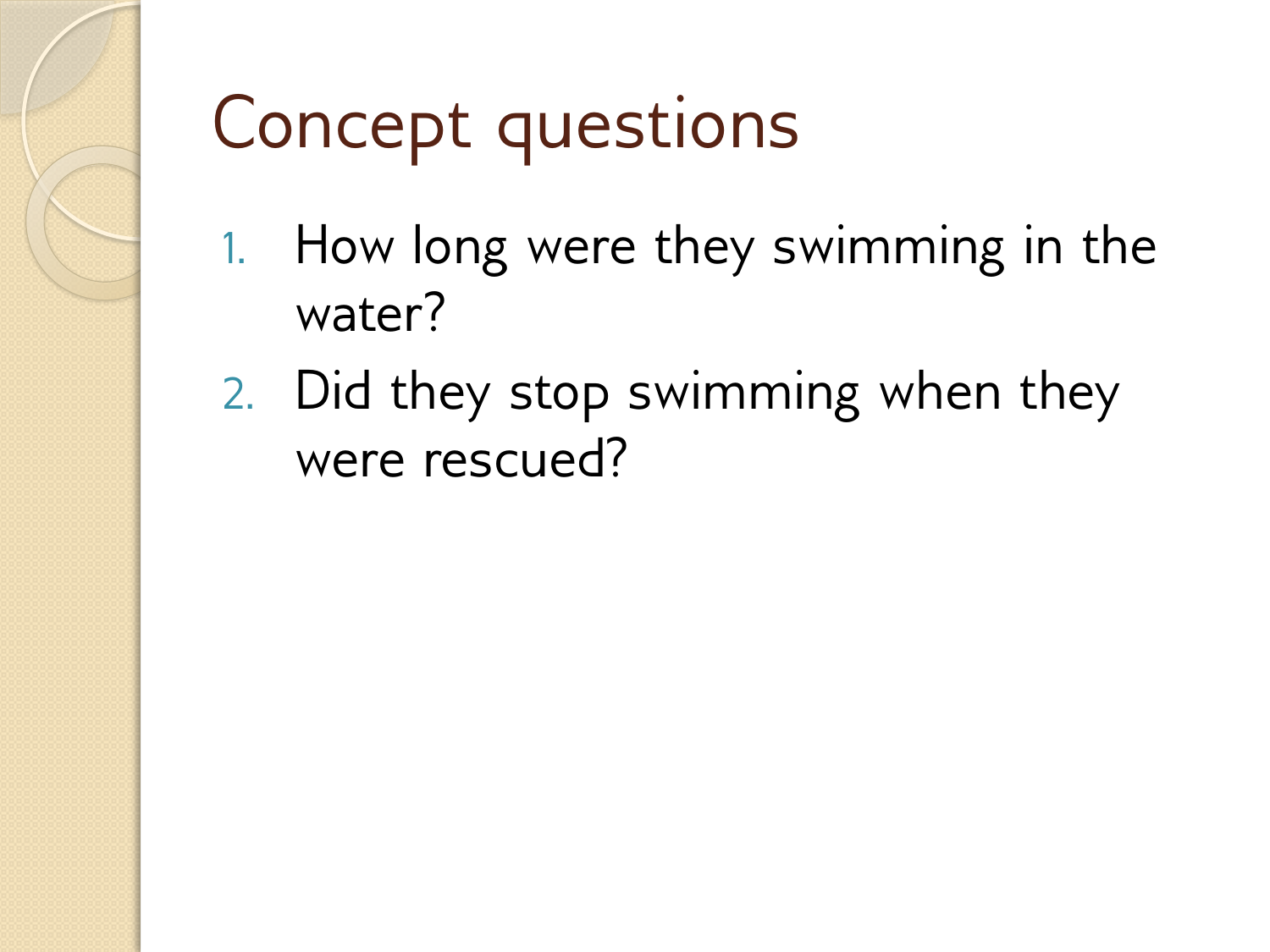

# Concept questions
How long were they swimming in the water?
Did they stop swimming when they were rescued?